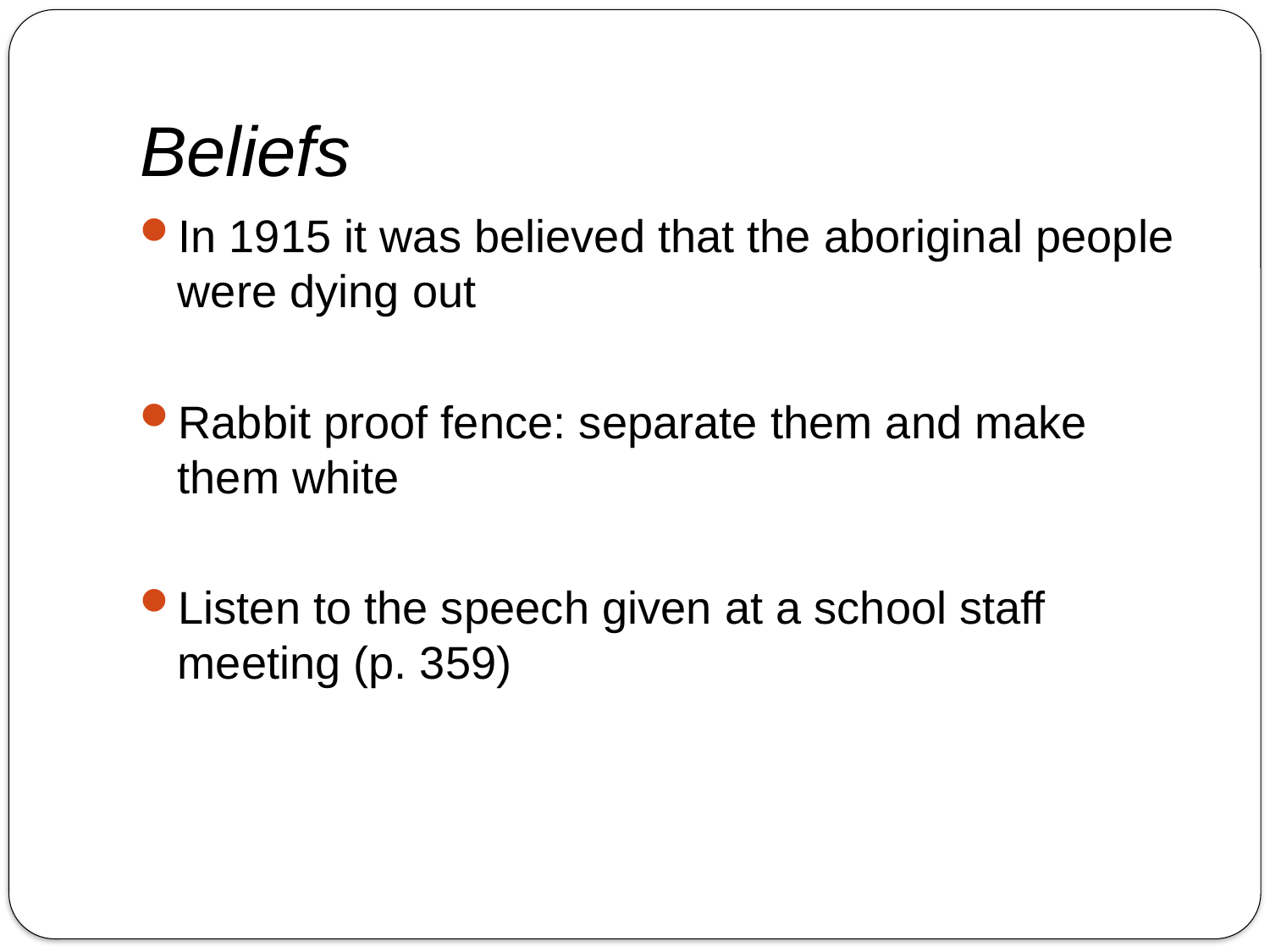

# Beliefs
In 1915 it was believed that the aboriginal people were dying out

Rabbit proof fence: separate them and make them white

Listen to the speech given at a school staff meeting (p. 359)